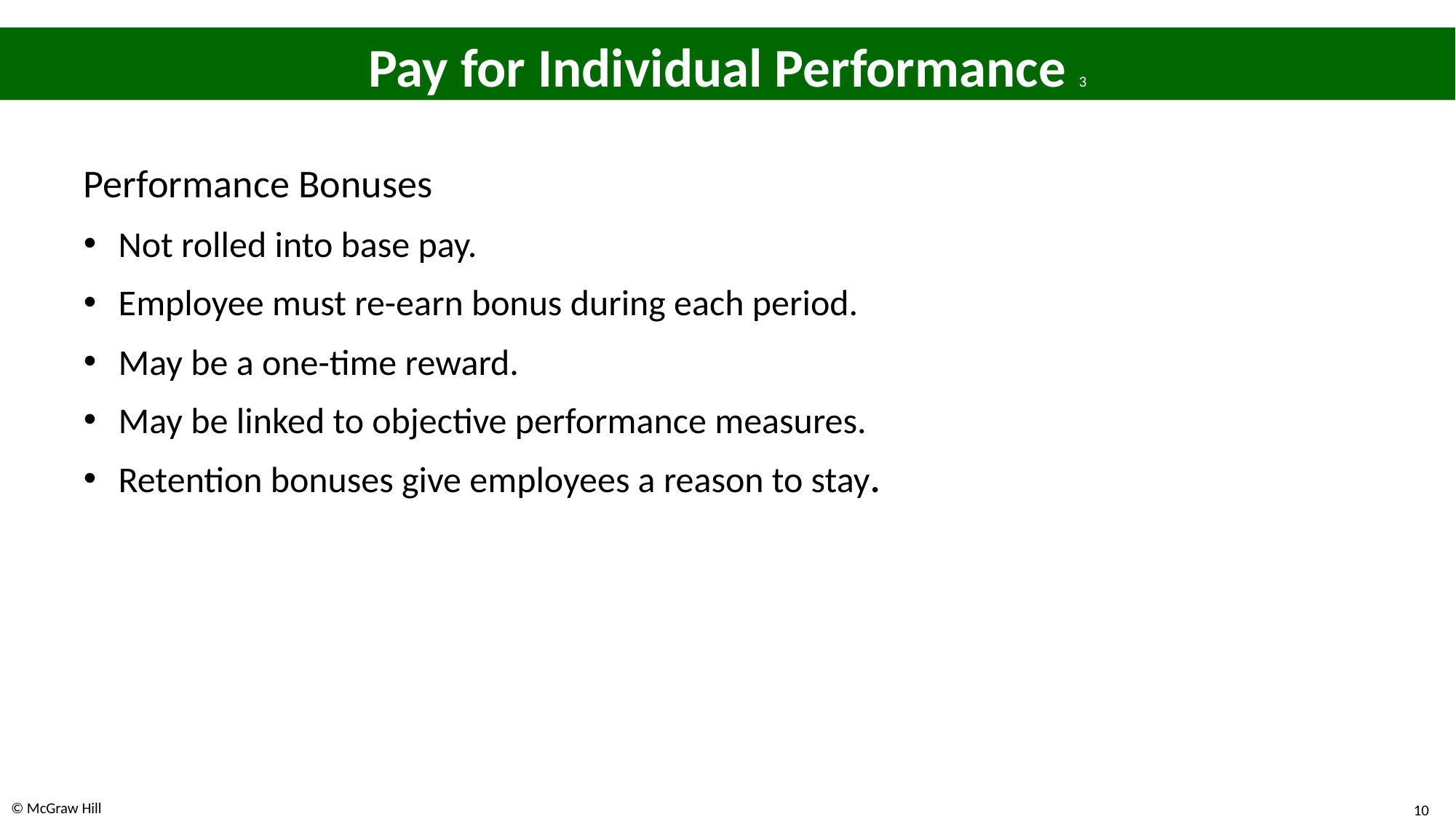

# Pay for Individual Performance 3
Performance Bonuses
Not rolled into base pay.
Employee must re-earn bonus during each period.
May be a one-time reward.
May be linked to objective performance measures.
Retention bonuses give employees a reason to stay.